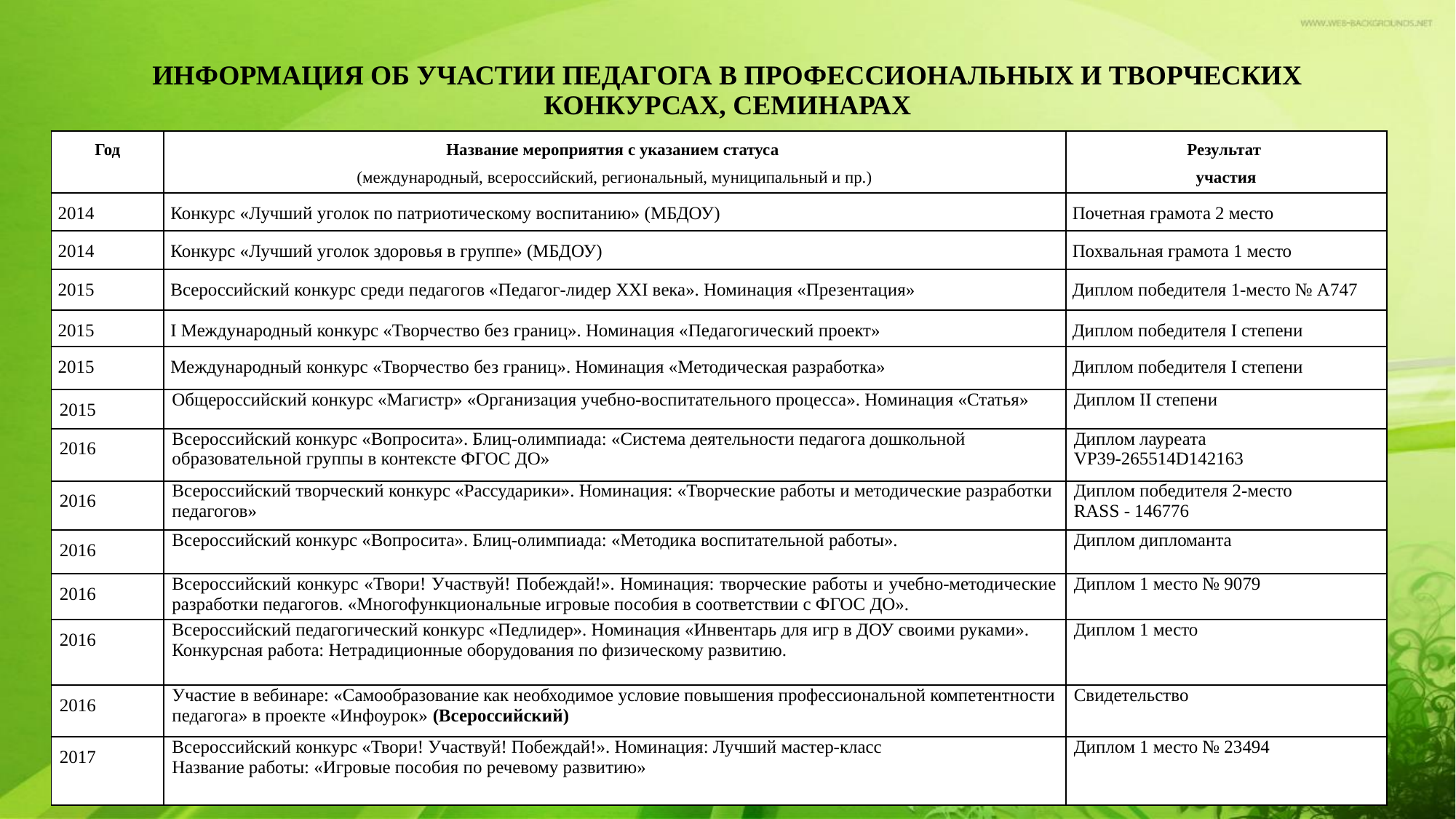

# ИНФОРМАЦИЯ ОБ УЧАСТИИ ПЕДАГОГА В ПРОФЕССИОНАЛЬНЫХ И ТВОРЧЕСКИХ КОНКУРСАХ, СЕМИНАРАХ
| Год | Название мероприятия с указанием статуса (международный, всероссийский, региональный, муниципальный и пр.) | Результат участия |
| --- | --- | --- |
| 2014 | Конкурс «Лучший уголок по патриотическому воспитанию» (МБДОУ) | Почетная грамота 2 место |
| 2014 | Конкурс «Лучший уголок здоровья в группе» (МБДОУ) | Похвальная грамота 1 место |
| 2015 | Всероссийский конкурс среди педагогов «Педагог-лидер XXI века». Номинация «Презентация» | Диплом победителя 1-место № А747 |
| 2015 | I Международный конкурс «Творчество без границ». Номинация «Педагогический проект» | Диплом победителя I степени |
| 2015 | Международный конкурс «Творчество без границ». Номинация «Методическая разработка» | Диплом победителя I степени |
| 2015 | Общероссийский конкурс «Магистр» «Организация учебно-воспитательного процесса». Номинация «Статья» | Диплом II степени |
| 2016 | Всероссийский конкурс «Вопросита». Блиц-олимпиада: «Система деятельности педагога дошкольной образовательной группы в контексте ФГОС ДО» | Диплом лауреата VP39-265514D142163 |
| 2016 | Всероссийский творческий конкурс «Рассударики». Номинация: «Творческие работы и методические разработки педагогов» | Диплом победителя 2-место RASS - 146776 |
| 2016 | Всероссийский конкурс «Вопросита». Блиц-олимпиада: «Методика воспитательной работы». | Диплом дипломанта |
| 2016 | Всероссийский конкурс «Твори! Участвуй! Побеждай!». Номинация: творческие работы и учебно-методические разработки педагогов. «Многофункциональные игровые пособия в соответствии с ФГОС ДО». | Диплом 1 место № 9079 |
| 2016 | Всероссийский педагогический конкурс «Педлидер». Номинация «Инвентарь для игр в ДОУ своими руками». Конкурсная работа: Нетрадиционные оборудования по физическому развитию. | Диплом 1 место |
| 2016 | Участие в вебинаре: «Самообразование как необходимое условие повышения профессиональной компетентности педагога» в проекте «Инфоурок» (Всероссийский) | Свидетельство |
| 2017 | Всероссийский конкурс «Твори! Участвуй! Побеждай!». Номинация: Лучший мастер-класс Название работы: «Игровые пособия по речевому развитию» | Диплом 1 место № 23494 |